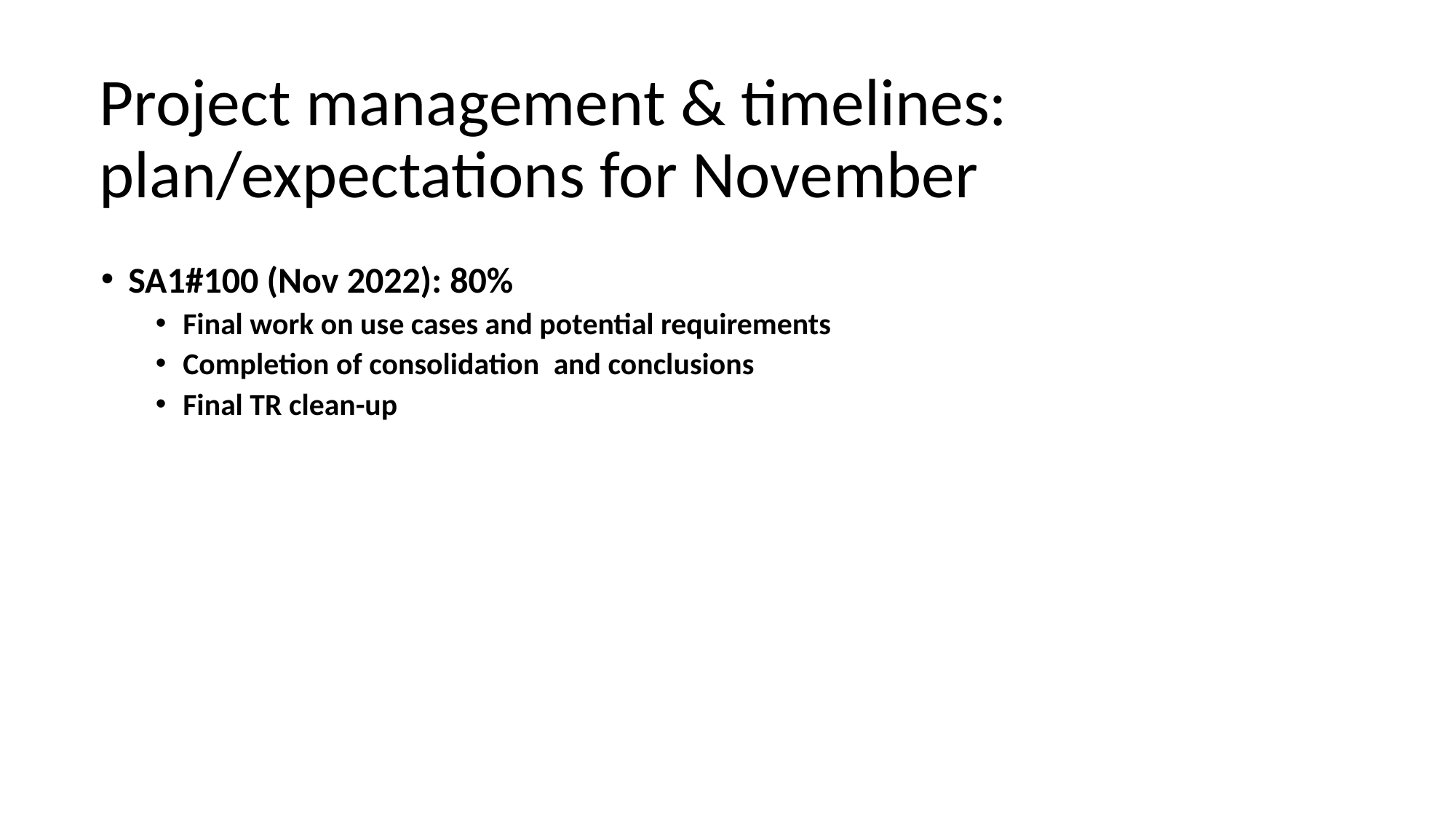

# Project management & timelines: plan/expectations for November
SA1#100 (Nov 2022): 80%
Final work on use cases and potential requirements
Completion of consolidation  and conclusions
Final TR clean-up